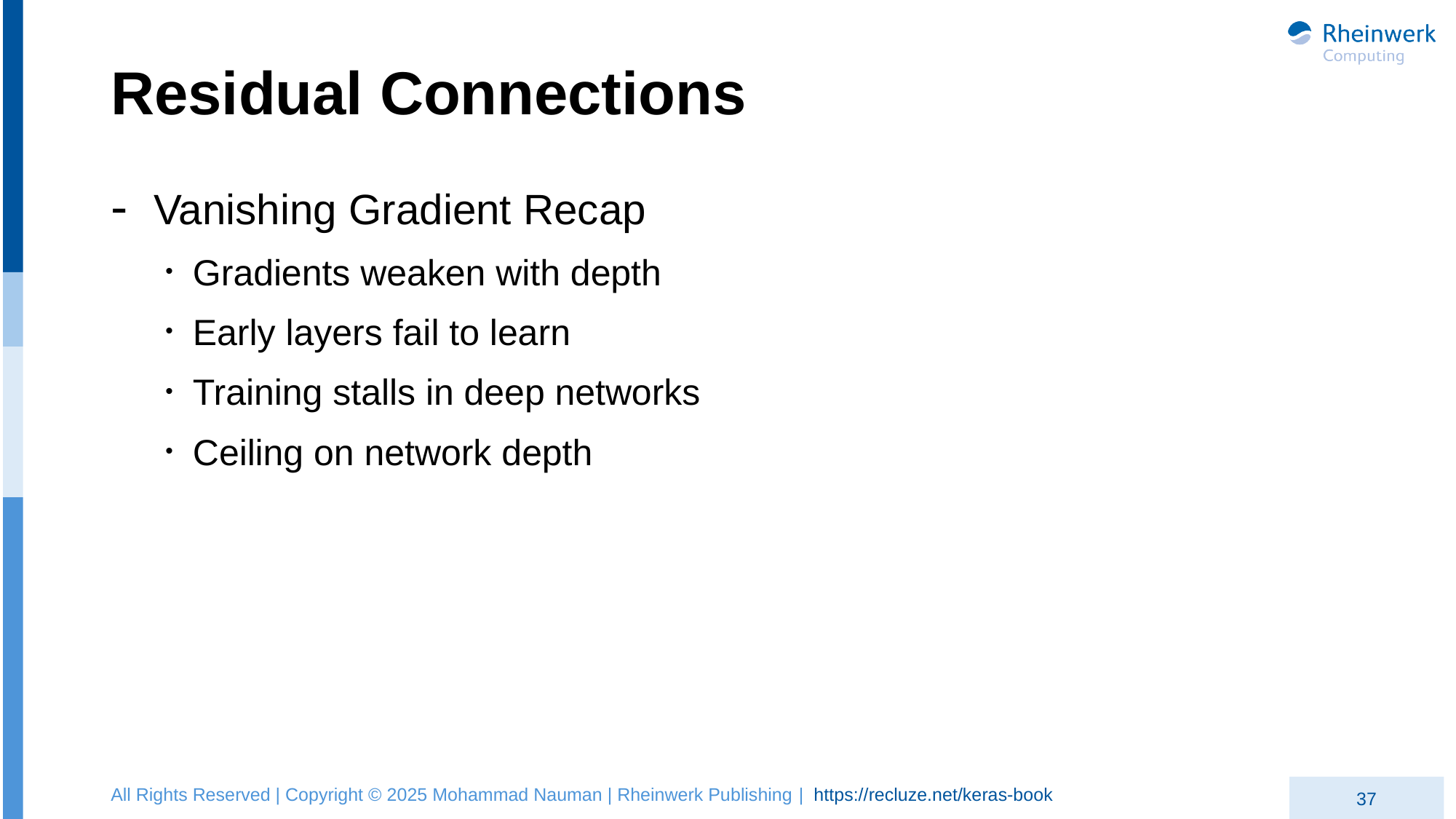

# Residual Connections
Vanishing Gradient Recap
Gradients weaken with depth
Early layers fail to learn
Training stalls in deep networks
Ceiling on network depth